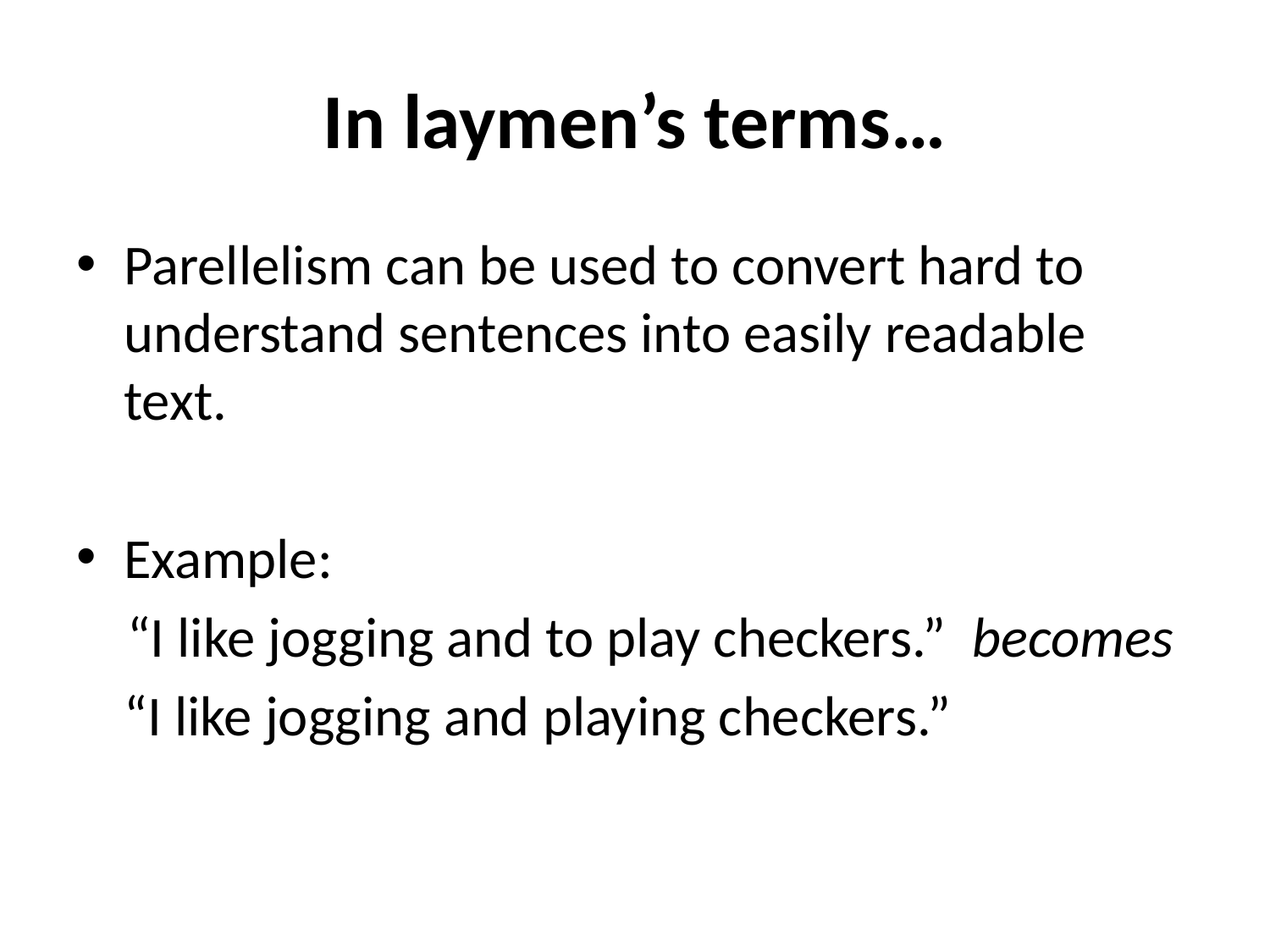

# In laymen’s terms…
Parellelism can be used to convert hard to understand sentences into easily readable text.

Example:
    “I like jogging and to play checkers.”  becomes
	“I like jogging and playing checkers.”